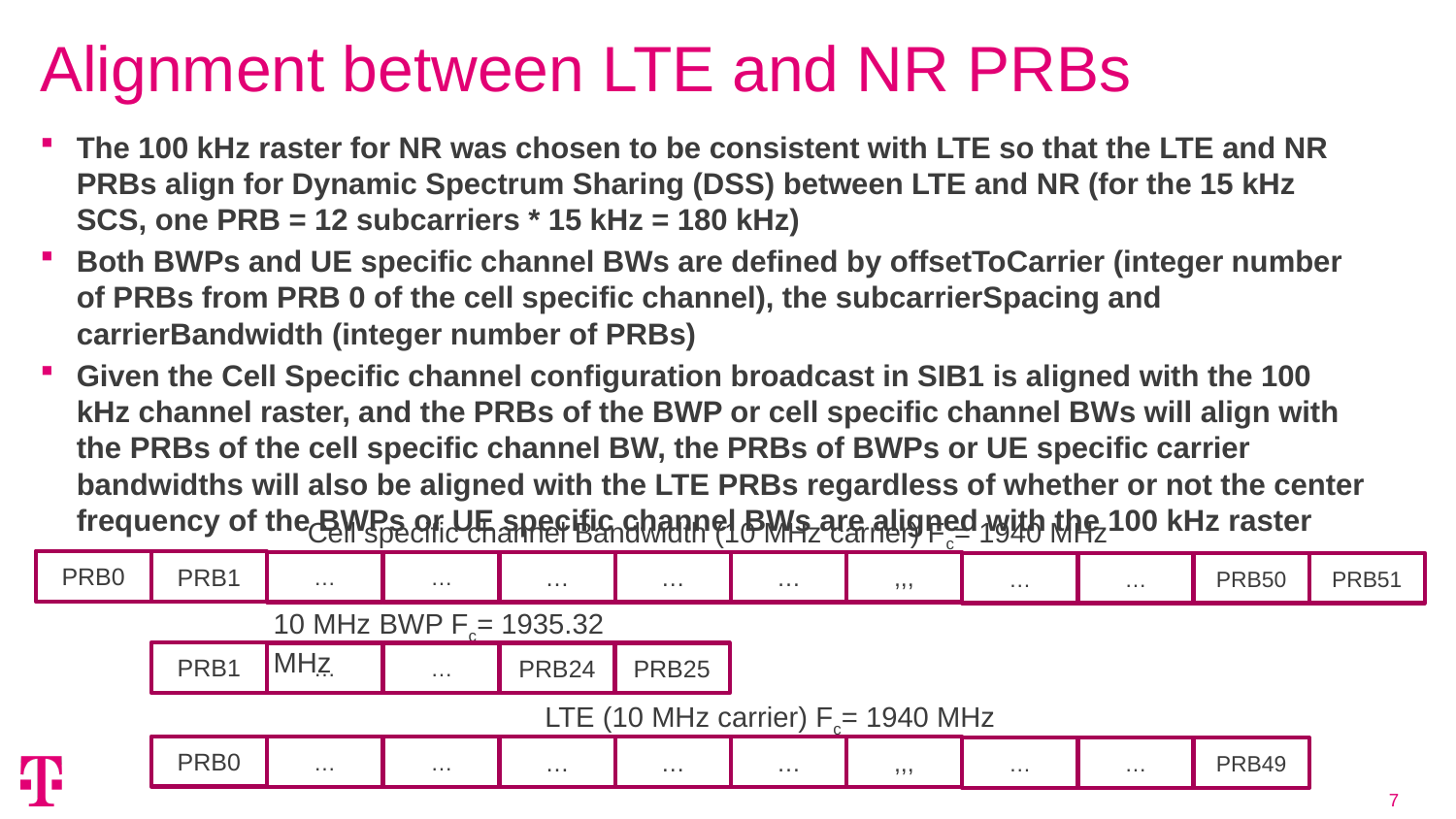

# Alignment between LTE and NR PRBs
The 100 kHz raster for NR was chosen to be consistent with LTE so that the LTE and NR PRBs align for Dynamic Spectrum Sharing (DSS) between LTE and NR (for the 15 kHz SCS, one PRB = 12 subcarriers * 15 kHz = 180 kHz)
Both BWPs and UE specific channel BWs are defined by offsetToCarrier (integer number of PRBs from PRB 0 of the cell specific channel), the subcarrierSpacing and carrierBandwidth (integer number of PRBs)
Given the Cell Specific channel configuration broadcast in SIB1 is aligned with the 100 kHz channel raster, and the PRBs of the BWP or cell specific channel BWs will align with the PRBs of the cell specific channel BW, the PRBs of BWPs or UE specific carrier bandwidths will also be aligned with the LTE PRBs regardless of whether or not the center frequency of the BWPs or UE specific channel BWs are aligned with the 100 kHz raster
Cell specific channel Bandwidth (10 MHz carrier) Fc= 1940 MHz
PRB0
PRB1
…
…
…
…
…
,,,
…
…
PRB50
PRB51
10 MHz BWP Fc= 1935.32 MHz

PRB1
…
…
PRB24
PRB25
LTE (10 MHz carrier) Fc= 1940 MHz

PRB0
…
…
…
…
…
,,,
…
…
PRB49